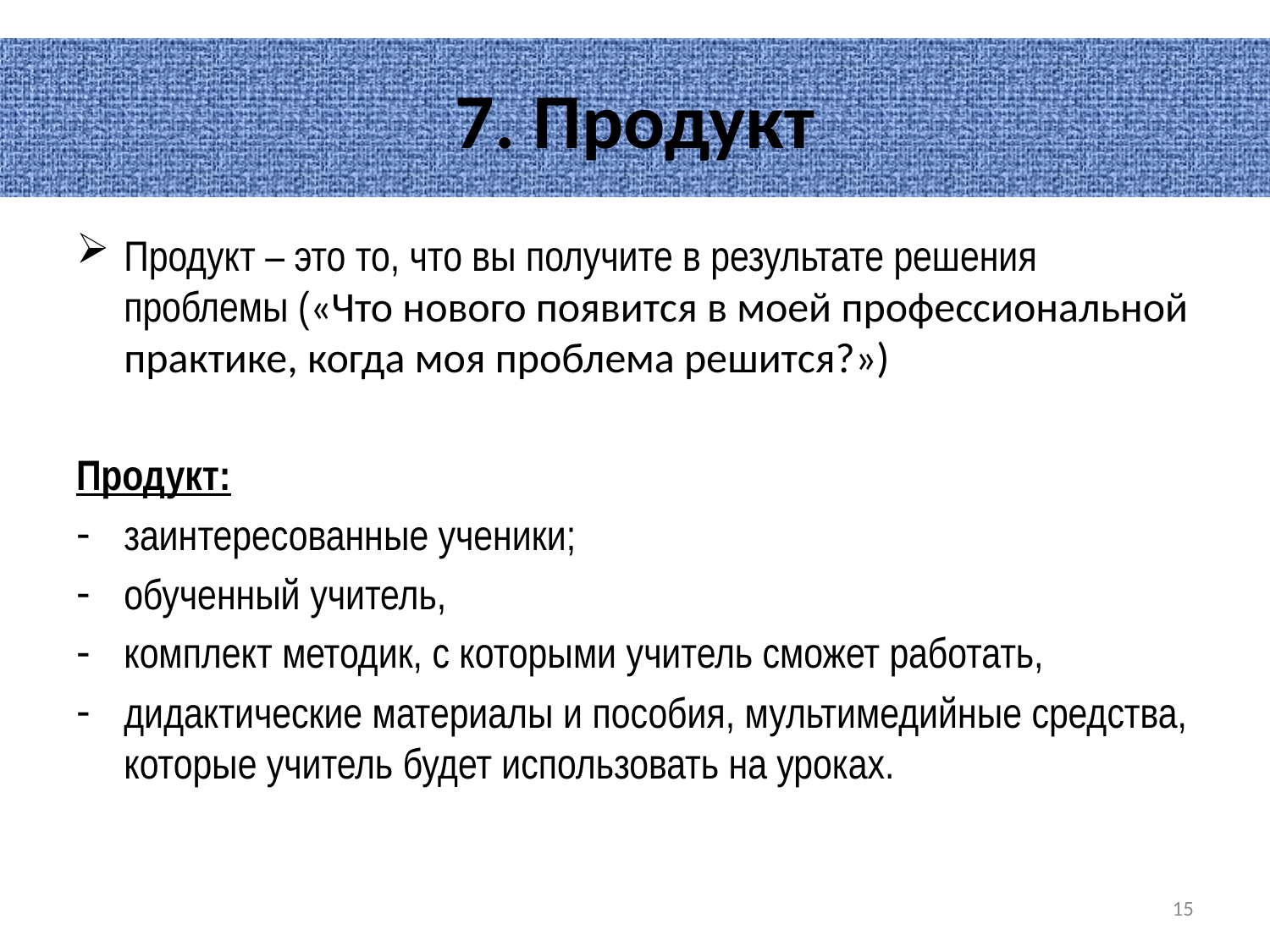

# 7. Продукт
Продукт – это то, что вы получите в результате решения проблемы («Что нового появится в моей профессиональной практике, когда моя проблема решится?»)

Продукт:
заинтересованные ученики;
обученный учитель,
комплект методик, с которыми учитель сможет работать,
дидактические материалы и пособия, мультимедийные средства, которые учитель будет использовать на уроках.
15